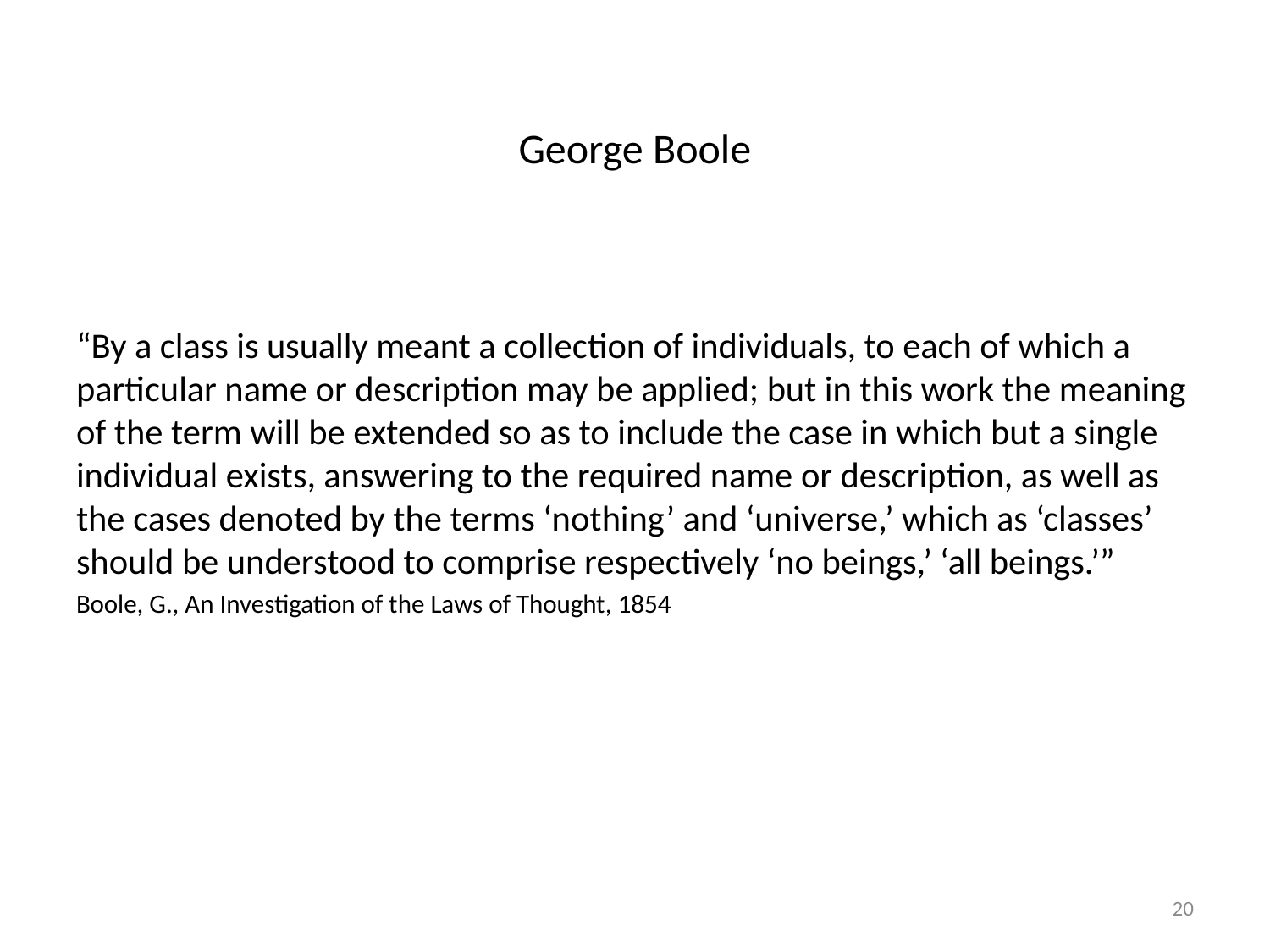

# George Boole
“By a class is usually meant a collection of individuals, to each of which a particular name or description may be applied; but in this work the meaning of the term will be extended so as to include the case in which but a single individual exists, answering to the required name or description, as well as the cases denoted by the terms ‘nothing’ and ‘universe,’ which as ‘classes’ should be understood to comprise respectively ‘no beings,’ ‘all beings.’”
Boole, G., An Investigation of the Laws of Thought, 1854

20